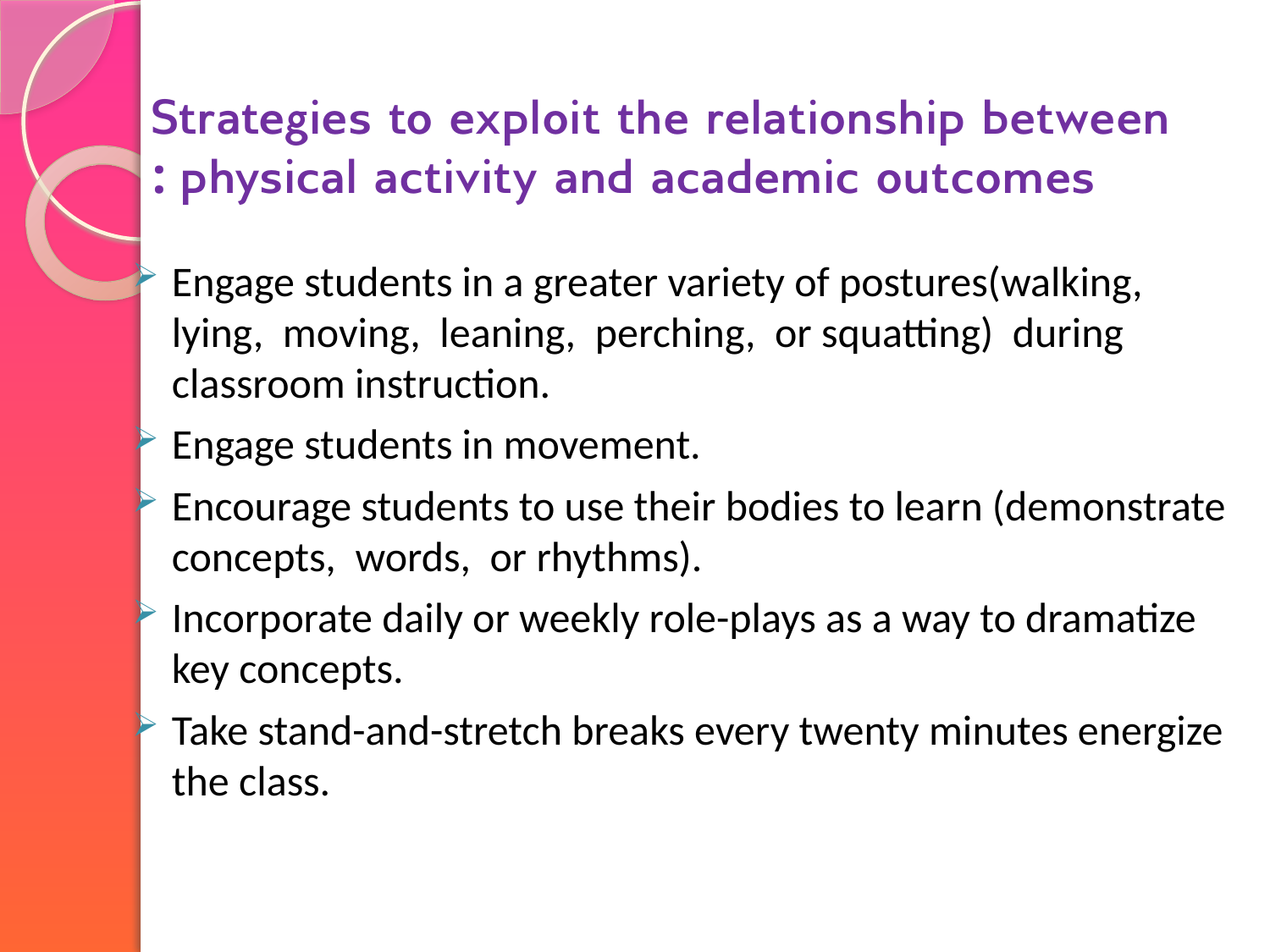

# Strategies to exploit the relationship between physical activity and academic outcomes :
Engage students in a greater variety of postures(walking,  lying,  moving,  leaning,  perching,  or squatting)  during classroom instruction.
Engage students in movement.
Encourage students to use their bodies to learn (demonstrate concepts,  words,  or rhythms).
Incorporate daily or weekly role-plays as a way to dramatize key concepts.
Take stand-and-stretch breaks every twenty minutes energize the class.